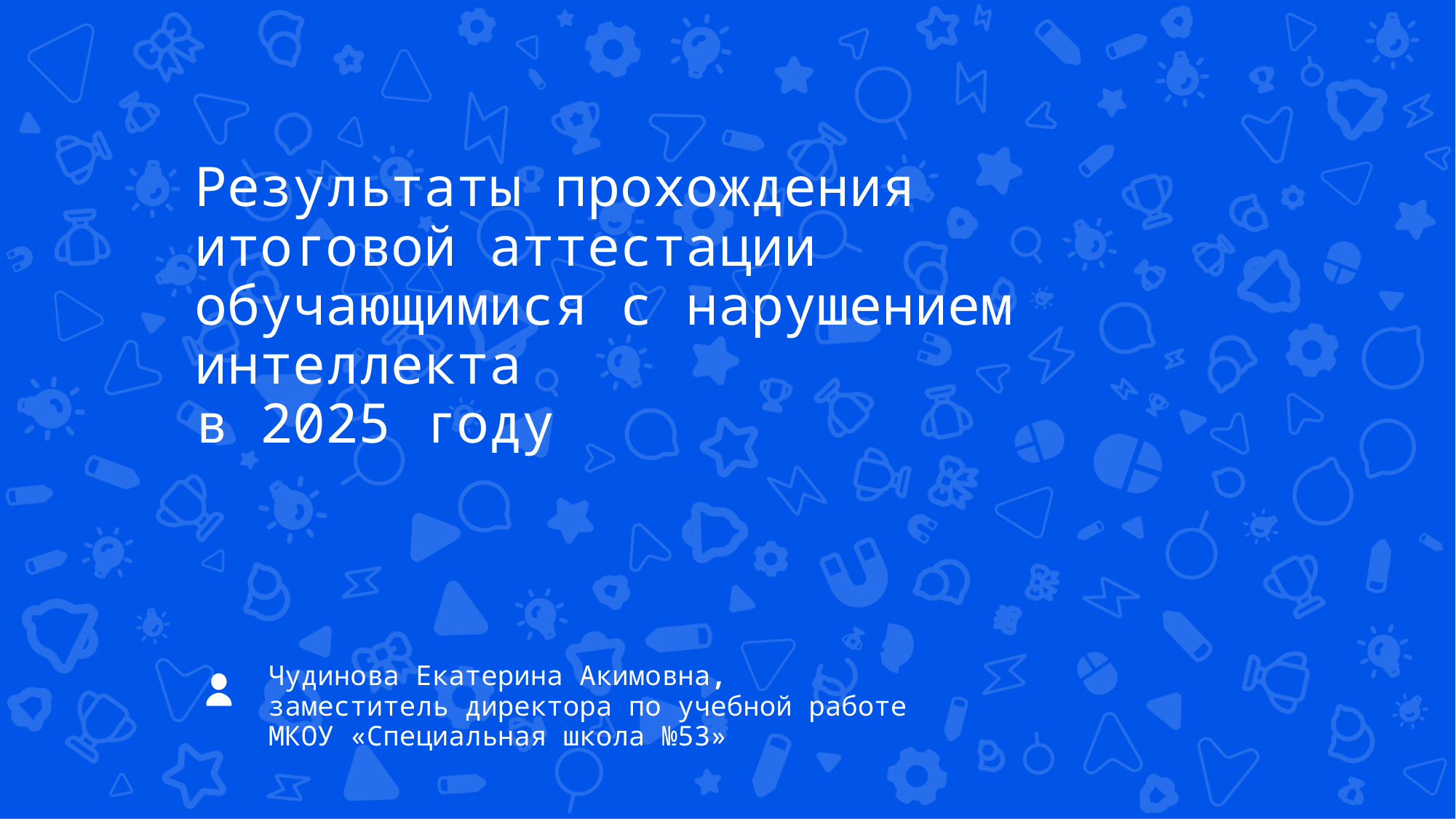

Результаты прохождения
итоговой аттестации обучающимися с нарушением интеллекта
в 2025 году
Чудинова Екатерина Акимовна,
заместитель директора по учебной работе
МКОУ «Специальная школа №53»